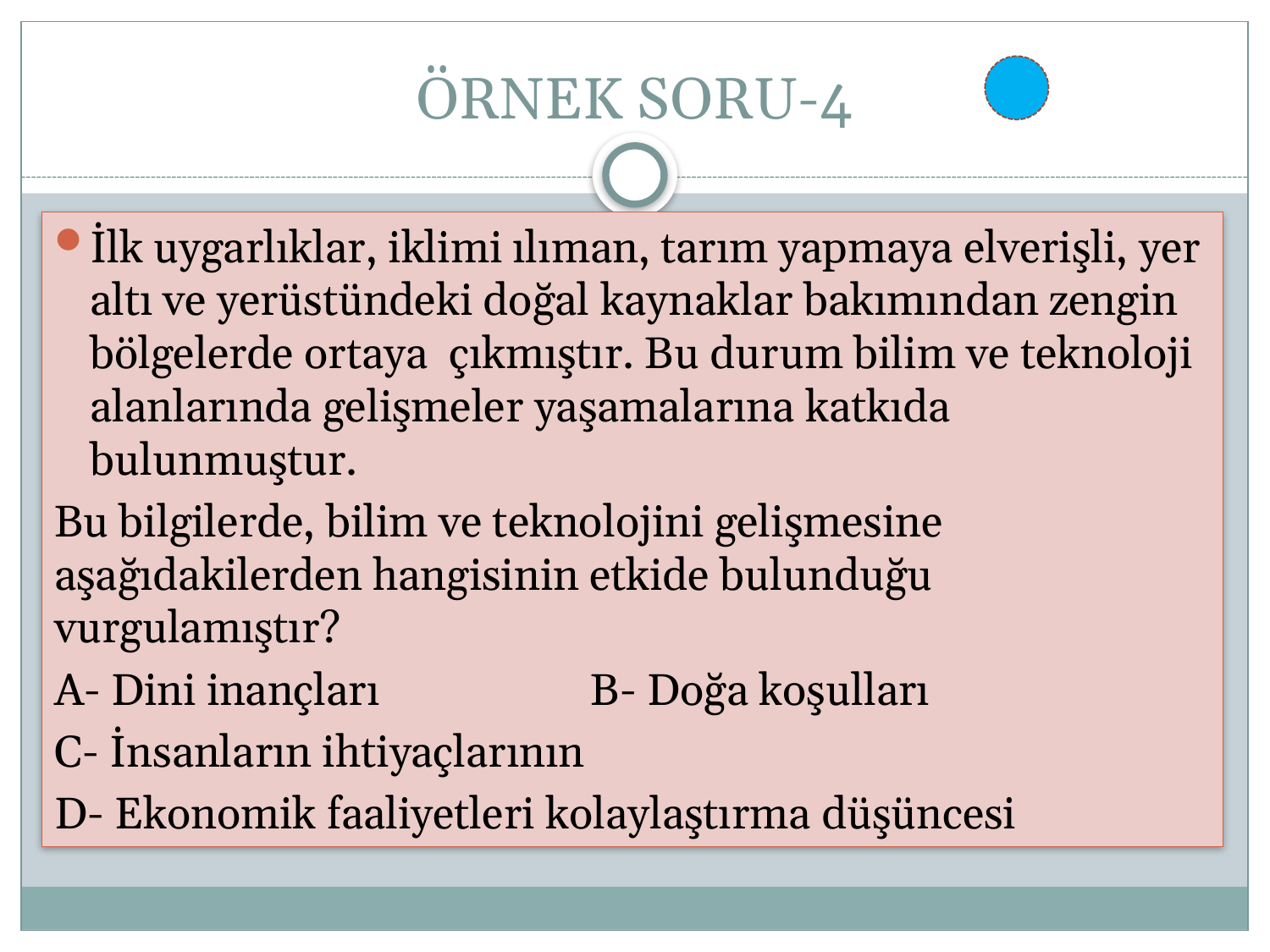

# ÖRNEK SORU-4

İlk uygarlıklar, iklimi ılıman, tarım yapmaya elverişli, yer altı ve yerüstündeki doğal kaynaklar bakımından zengin bölgelerde ortaya  çıkmıştır. Bu durum bilim ve teknoloji alanlarında gelişmeler yaşamalarına katkıda bulunmuştur.
Bu bilgilerde, bilim ve teknolojini gelişmesine aşağıdakilerden hangisinin etkide bulunduğu vurgulamıştır?
A- Dini inançları                    B- Doğa koşulları
C- İnsanların ihtiyaçlarının
D- Ekonomik faaliyetleri kolaylaştırma düşüncesi